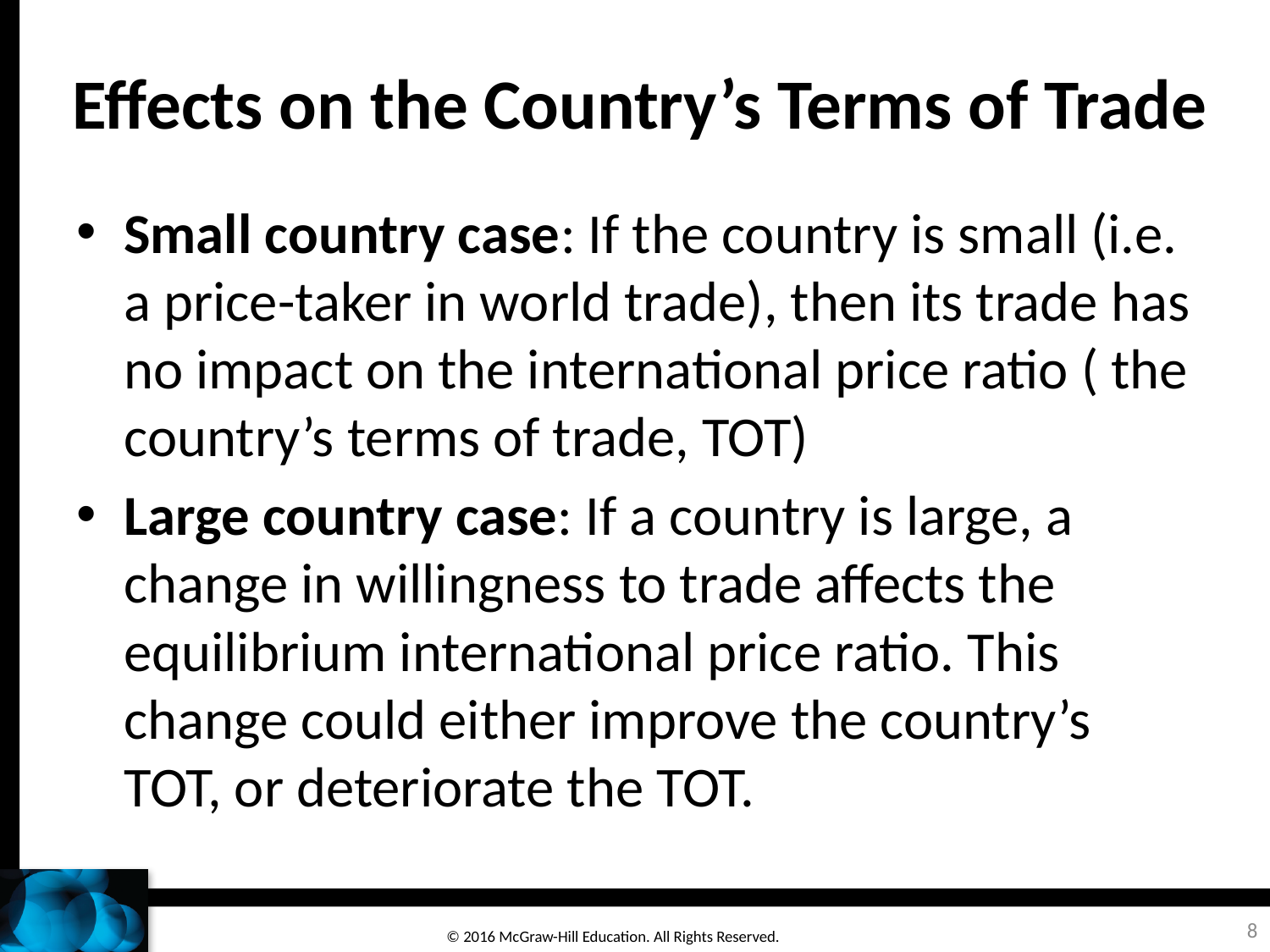

# Effects on the Country’s Terms of Trade
Small country case: If the country is small (i.e. a price-taker in world trade), then its trade has no impact on the international price ratio ( the country’s terms of trade, TOT)
Large country case: If a country is large, a change in willingness to trade affects the equilibrium international price ratio. This change could either improve the country’s TOT, or deteriorate the TOT.
8
© 2016 McGraw-Hill Education. All Rights Reserved.